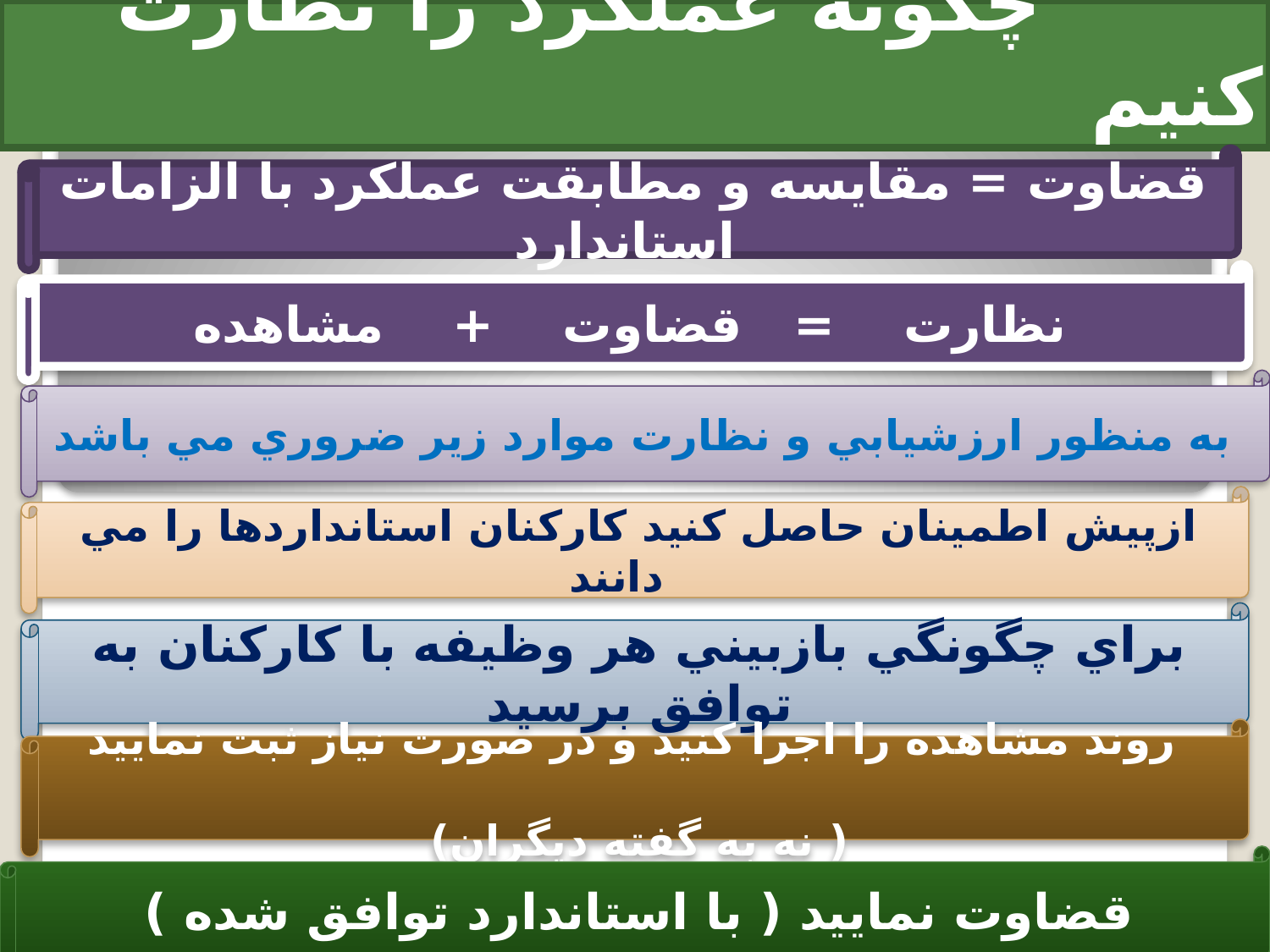

# چگونه عملكرد را نظارت كنيم

قضاوت = مقايسه و مطابقت عملكرد با الزامات استاندارد

نظارت    =   قضاوت    +    مشاهده
به منظور ارزشيابي و نظارت موارد زير ضروري مي باشد
ازپيش اطمينان حاصل كنيد كاركنان استانداردها را مي دانند
براي چگونگي بازبيني هر وظيفه با كاركنان به توافق برسيد
روند مشاهده را اجرا كنيد و در صورت نياز ثبت نماييد
                                                                              (نه به گفته ديگران )
قضاوت نماييد ( با استاندارد توافق شده )